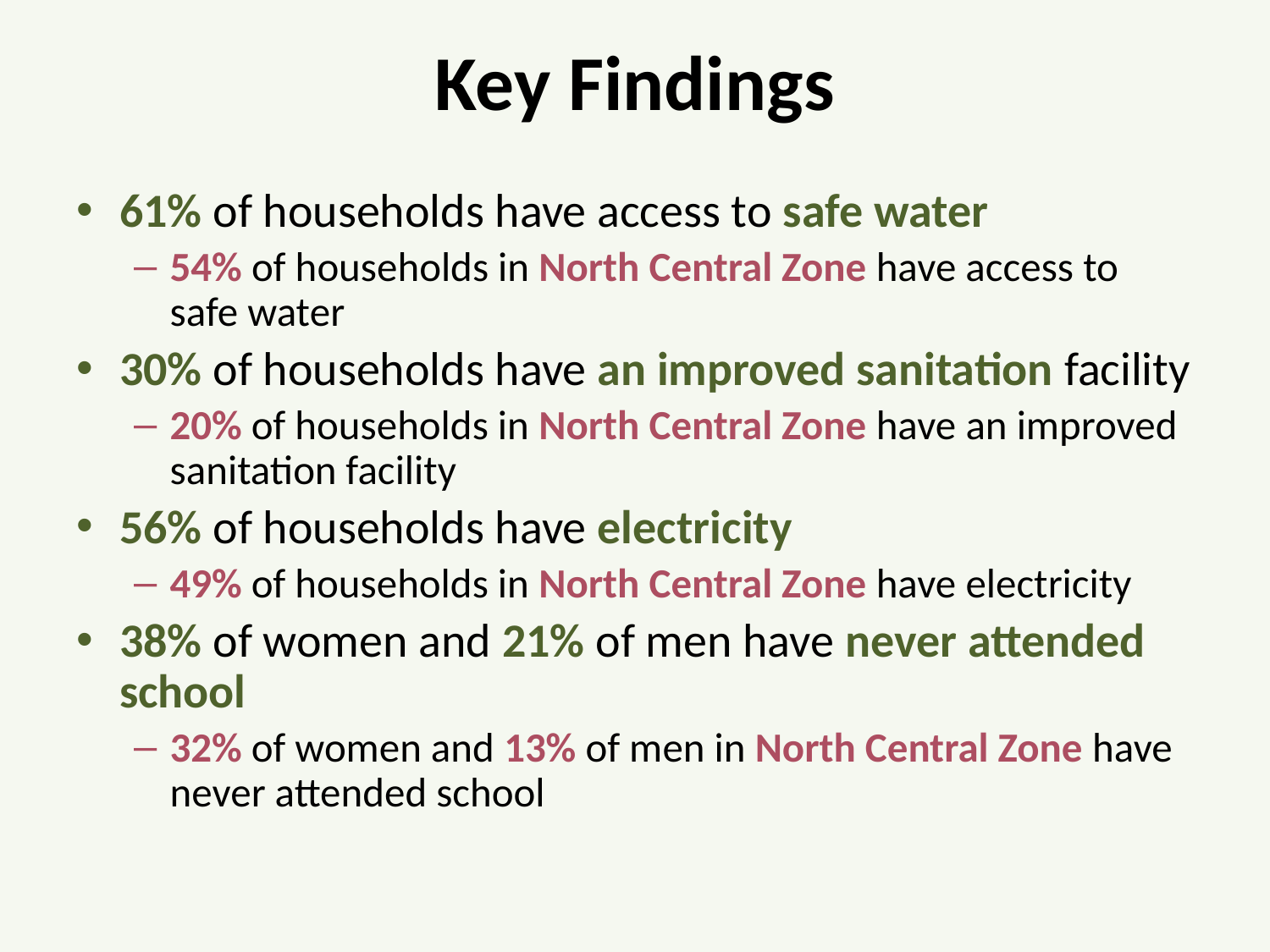

# Key Findings
61% of households have access to safe water
54% of households in North Central Zone have access to safe water
30% of households have an improved sanitation facility
20% of households in North Central Zone have an improved sanitation facility
56% of households have electricity
49% of households in North Central Zone have electricity
38% of women and 21% of men have never attended school
32% of women and 13% of men in North Central Zone have never attended school